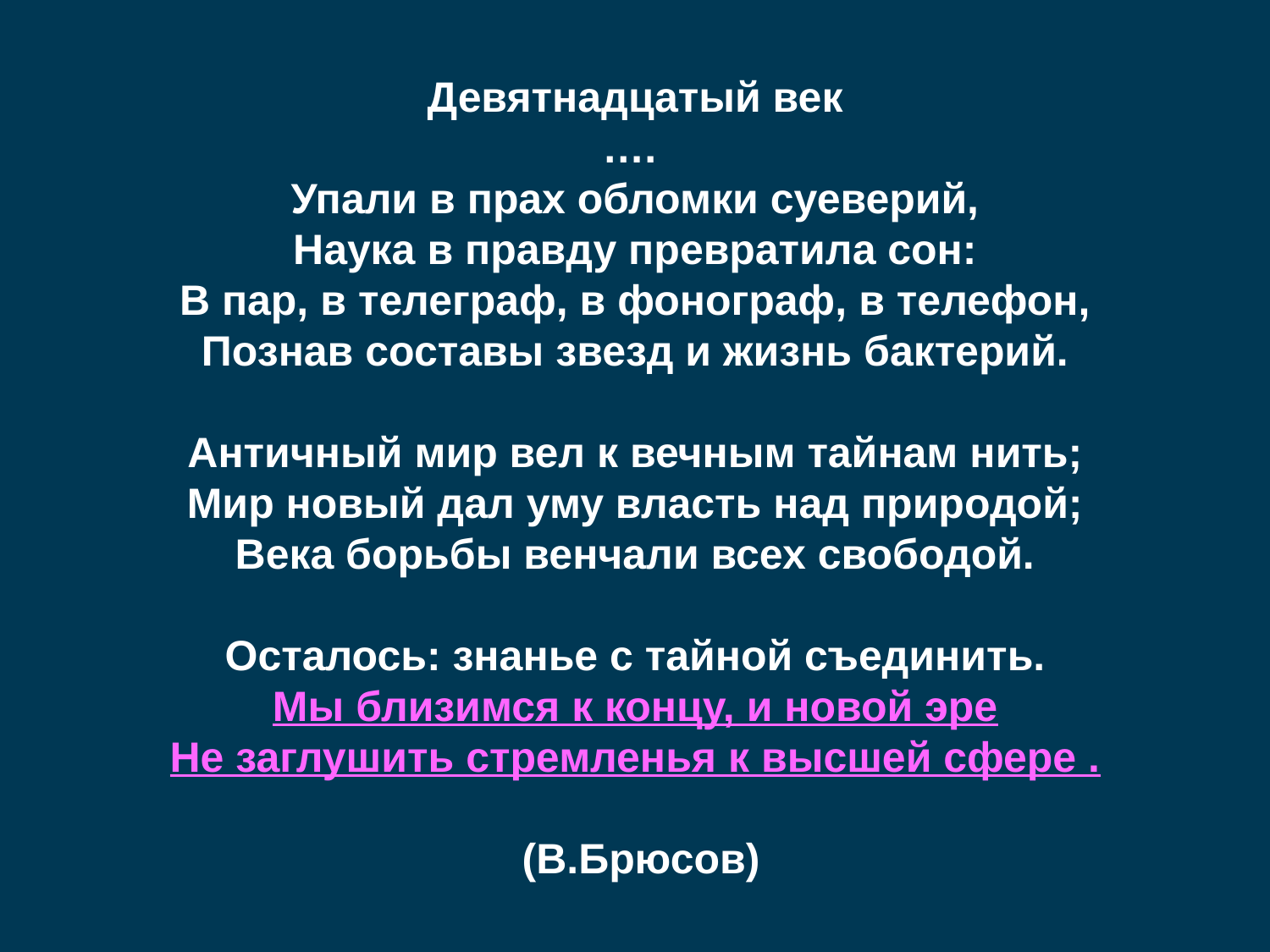

Девятнадцатый век
….
Упали в прах обломки суеверий,
Наука в правду превратила сон:
В пар, в телеграф, в фонограф, в телефон,
Познав составы звезд и жизнь бактерий.

Античный мир вел к вечным тайнам нить;
Мир новый дал уму власть над природой;
Века борьбы венчали всех свободой.

Осталось: знанье с тайной съединить.
Мы близимся к концу, и новой эре
Не заглушить стремленья к высшей сфере .

 (В.Брюсов)